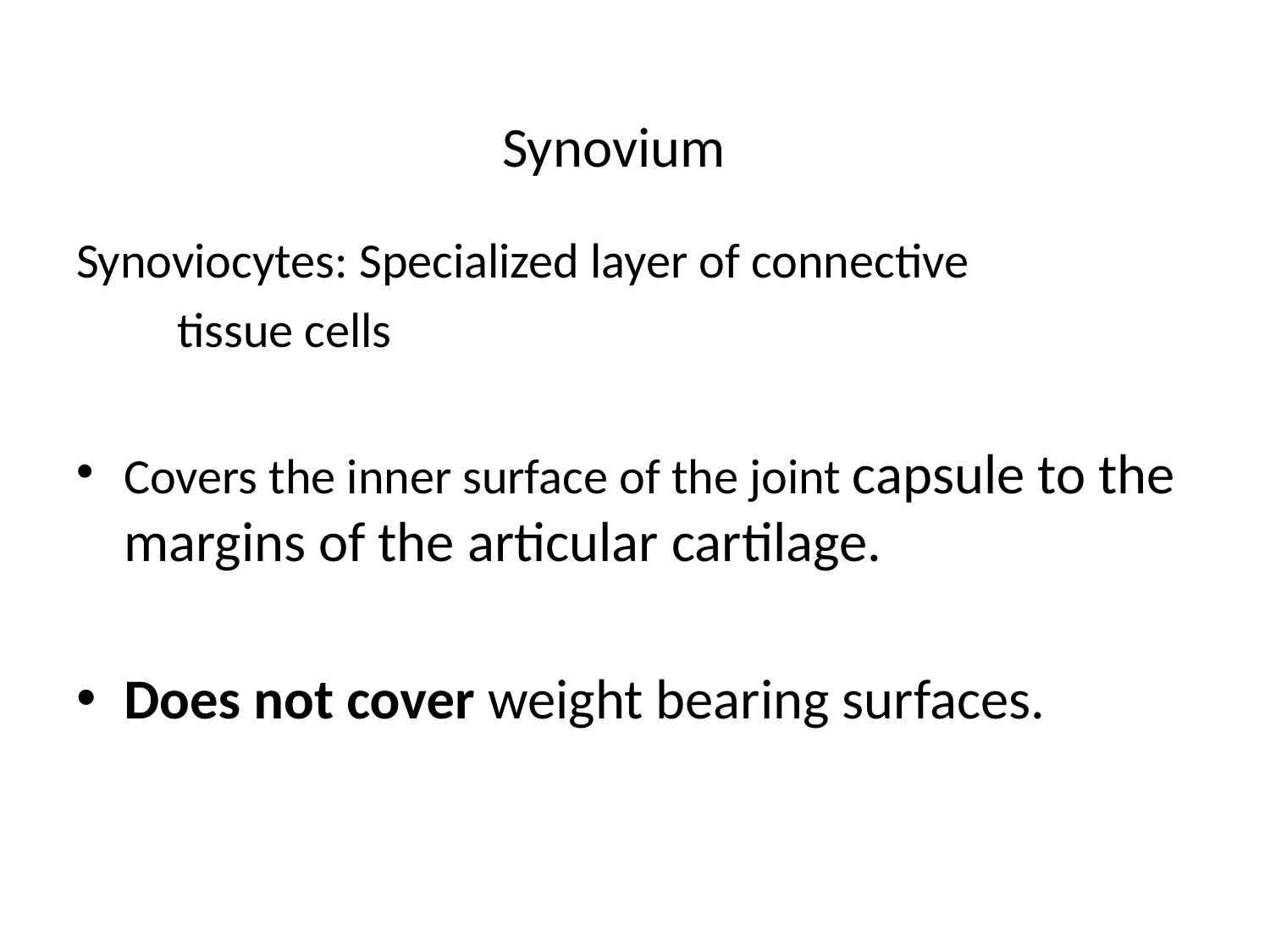

# Synovium
Synoviocytes: Specialized layer of connective
         tissue cells

Covers the inner surface of the joint capsule to the margins of the articular cartilage.

Does not cover weight bearing surfaces.